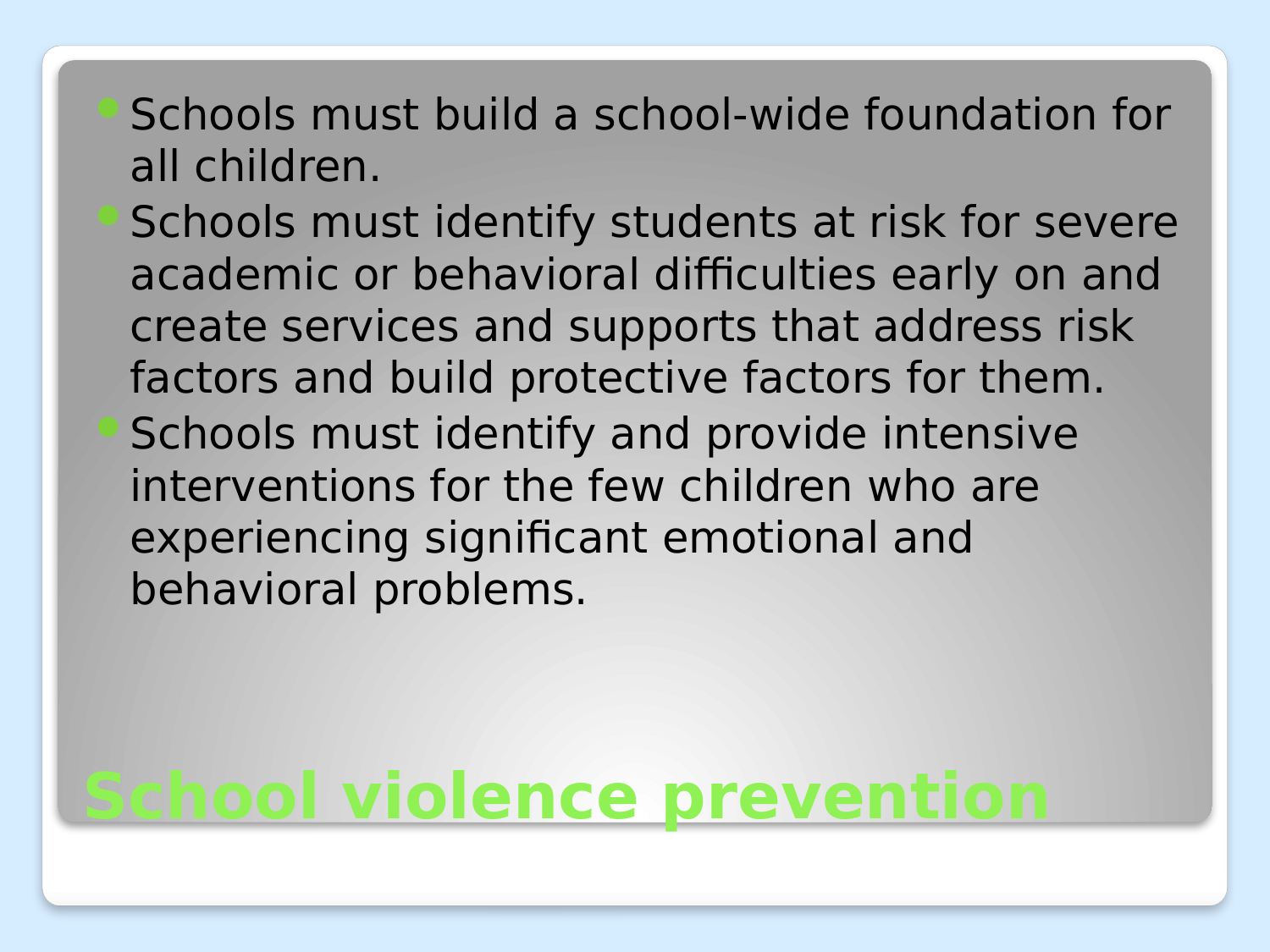

Schools must build a school-wide foundation for all children.
Schools must identify students at risk for severe academic or behavioral difficulties early on and create services and supports that address risk factors and build protective factors for them.
Schools must identify and provide intensive interventions for the few children who are experiencing significant emotional and behavioral problems.

# School violence prevention